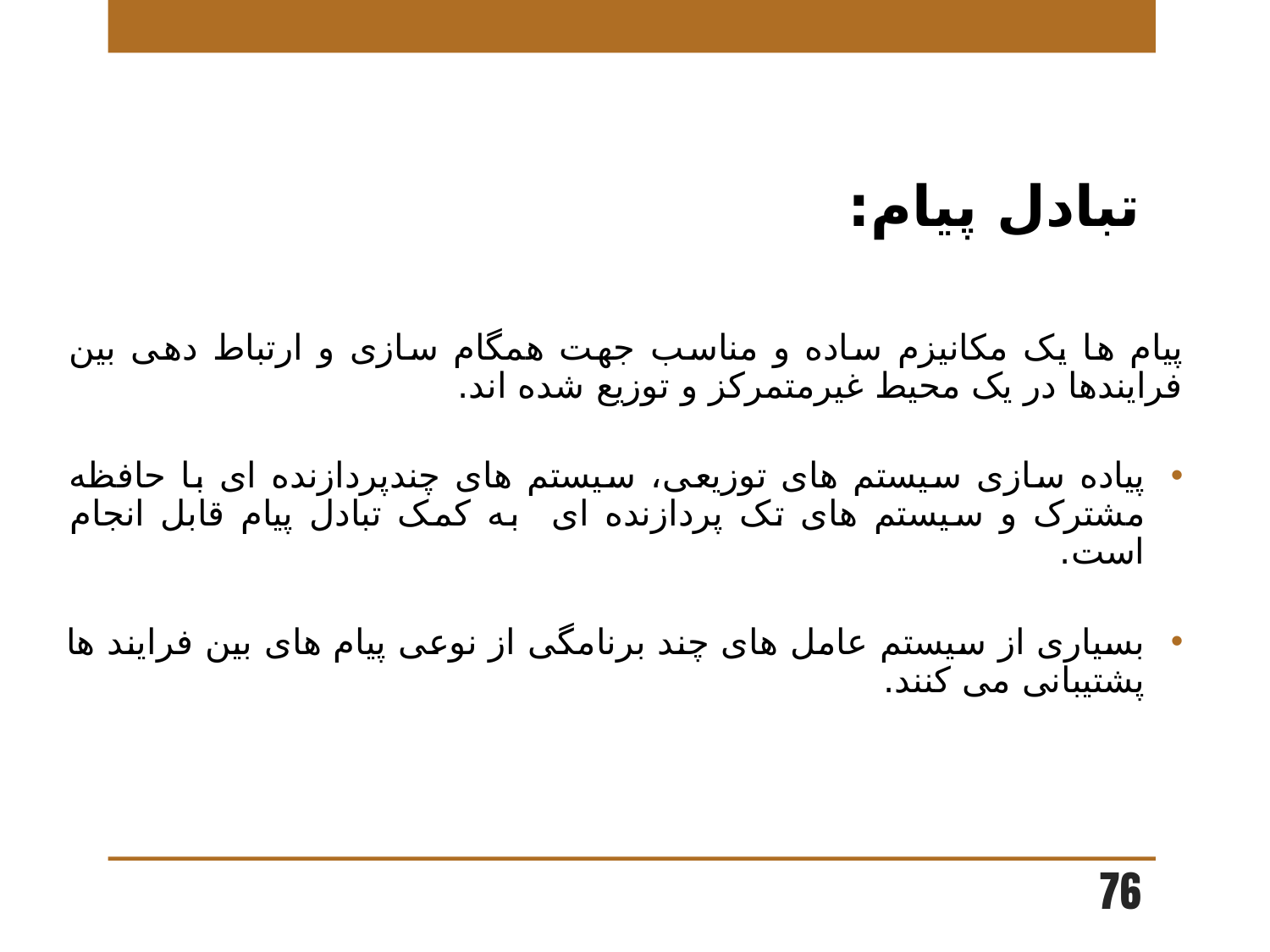

# تبادل پيام:
پیام ها یک مکانیزم ساده و مناسب جهت همگام سازی و ارتباط دهی بین فرایندها در یک محیط غیرمتمرکز و توزیع شده اند.

پیاده سازی سیستم های توزیعی، سیستم های چندپردازنده ای با حافظه مشترک و سیستم های تک پردازنده ای  به کمک تبادل پیام قابل انجام است.

بسیاری از سیستم عامل های چند برنامگی از نوعی پیام های بین فرایند ها پشتیبانی می کنند.

76